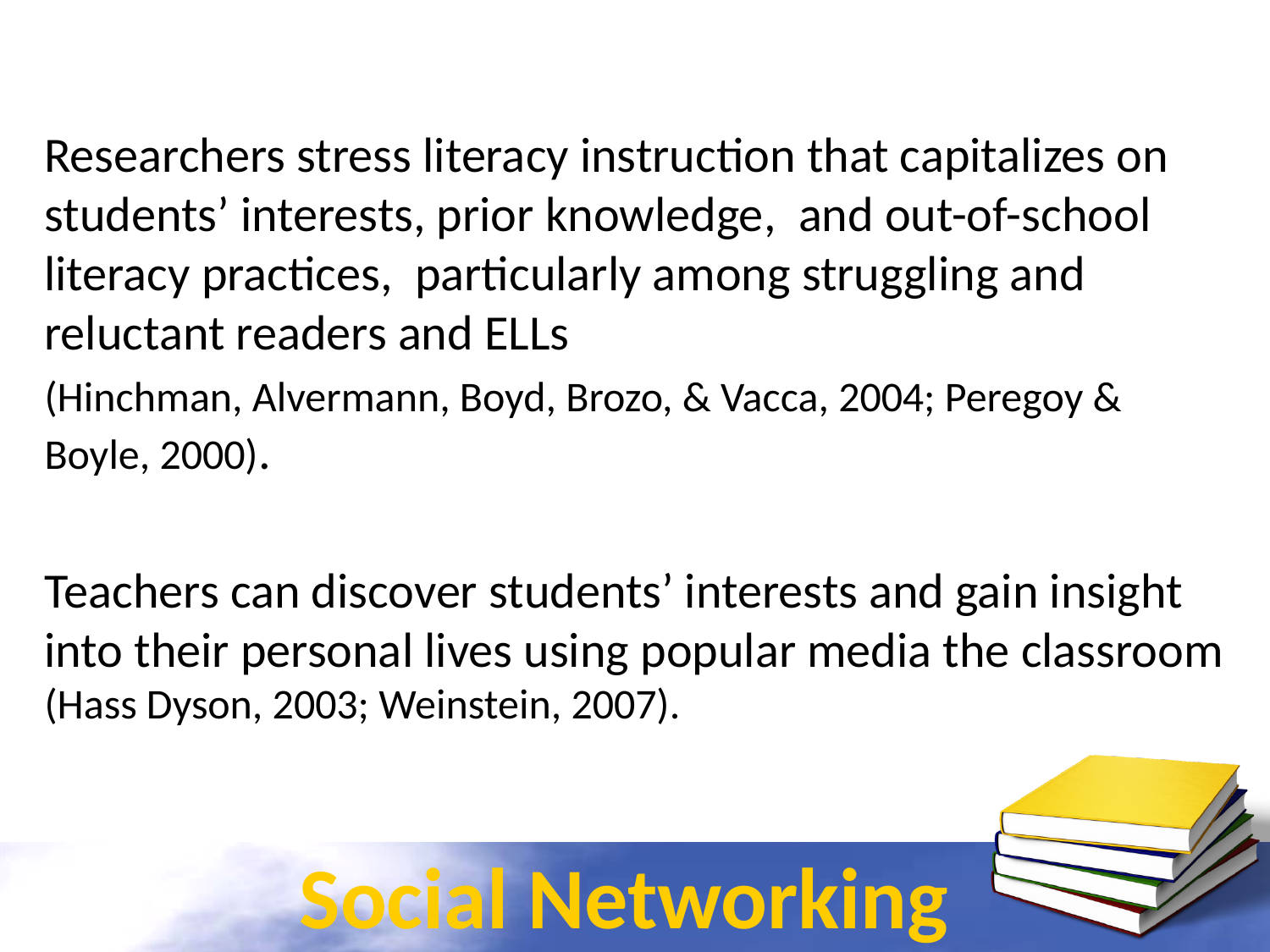

Researchers stress literacy instruction that capitalizes on students’ interests, prior knowledge,  and out-of-school literacy practices,  particularly among struggling and  reluctant readers and ELLs
(Hinchman, Alvermann, Boyd, Brozo, & Vacca, 2004; Peregoy & Boyle, 2000).

Teachers can discover students’ interests and gain insight into their personal lives using popular media the classroom (Hass Dyson, 2003; Weinstein, 2007).

Social Networking